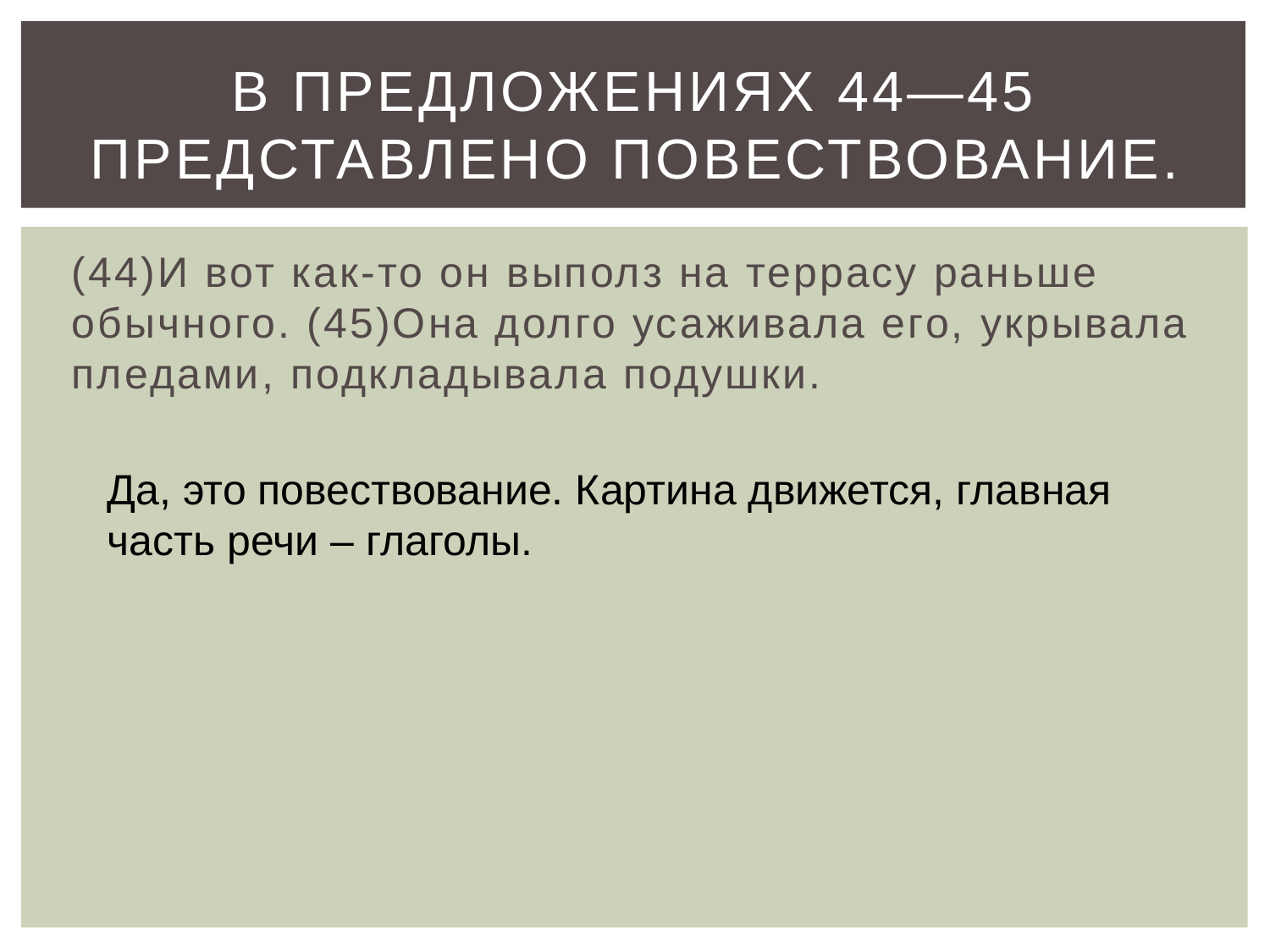

# В предложениях 44—45 представлено повествование.
(44)И вот как-то он выполз на террасу раньше обычного. (45)Она долго усаживала его, укрывала пледами, подкладывала подушки.
Да, это повествование. Картина движется, главная часть речи – глаголы.